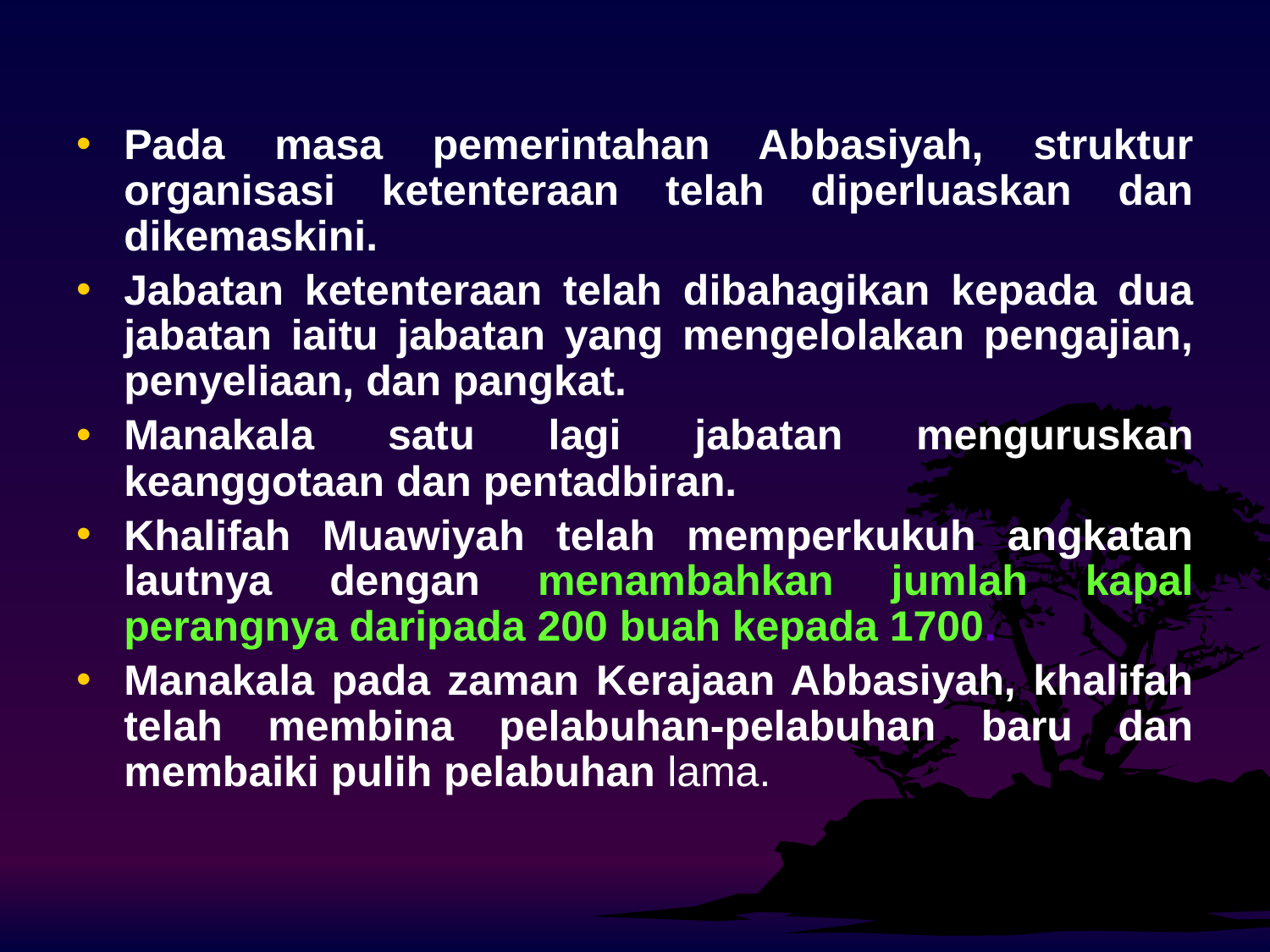

Pada masa pemerintahan Abbasiyah, struktur organisasi ketenteraan telah diperluaskan dan dikemaskini.
Jabatan ketenteraan telah dibahagikan kepada dua jabatan iaitu jabatan yang mengelolakan pengajian, penyeliaan, dan pangkat.
Manakala satu lagi jabatan menguruskan keanggotaan dan pentadbiran.
Khalifah Muawiyah telah memperkukuh angkatan lautnya dengan menambahkan jumlah kapal perangnya daripada 200 buah kepada 1700.
Manakala pada zaman Kerajaan Abbasiyah, khalifah telah membina pelabuhan-pelabuhan baru dan membaiki pulih pelabuhan lama.